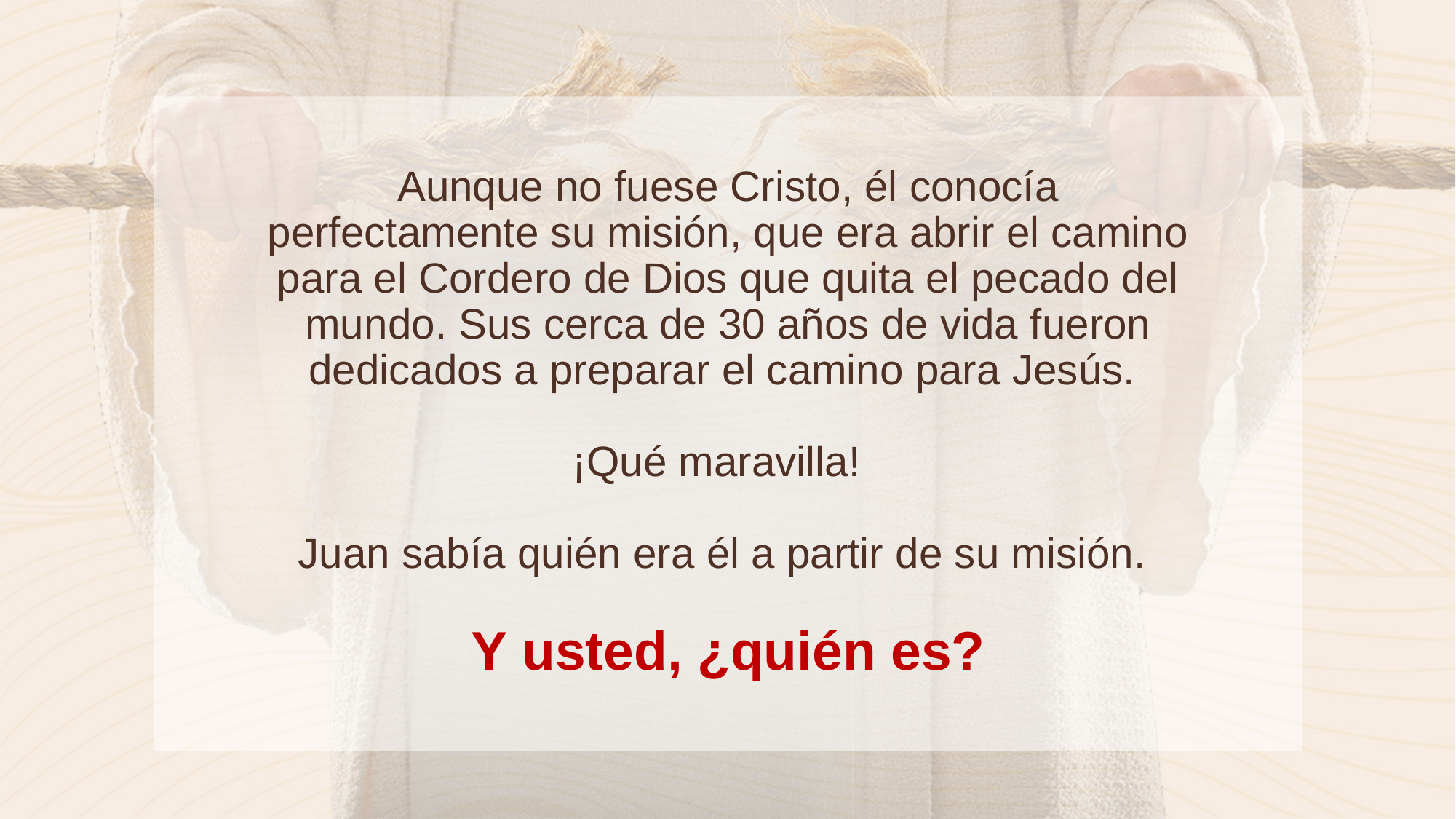

Aunque no fuese Cristo, él conocía perfectamente su misión, que era abrir el camino para el Cordero de Dios que quita el pecado del mundo. Sus cerca de 30 años de vida fueron dedicados a preparar el camino para Jesús.

¡Qué maravilla!

Juan sabía quién era él a partir de su misión.
Y usted, ¿quién es?